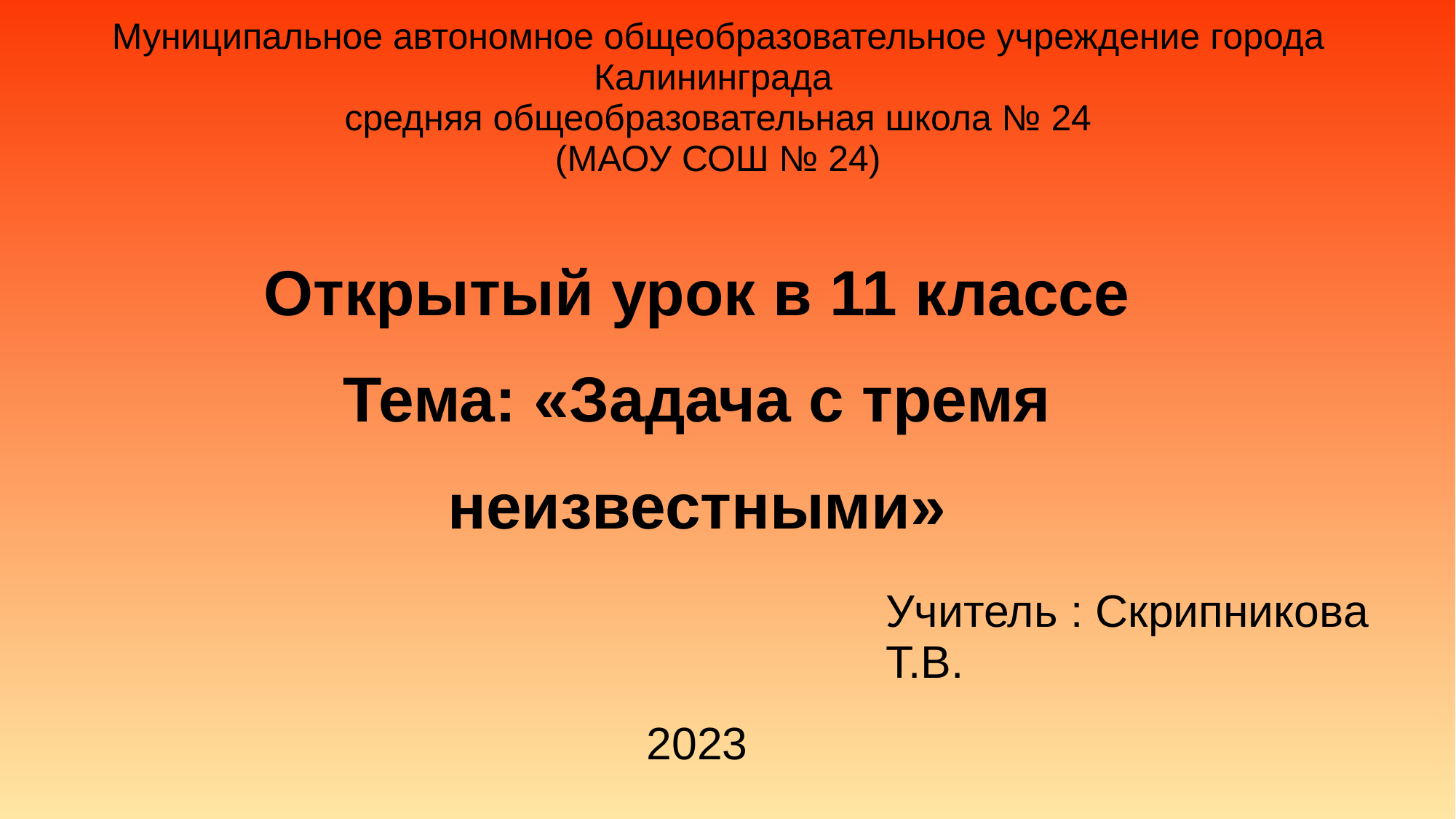

| Муниципальное автономное общеобразовательное учреждение города Калининграда средняя общеобразовательная школа № 24 (МАОУ СОШ № 24) |
| --- |
| Открытый урок в 11 классе Тема: «Задача с тремя неизвестными» |
| --- |
| Учитель : Скрипникова Т.В. |
| --- |
| 2023 |
| --- |